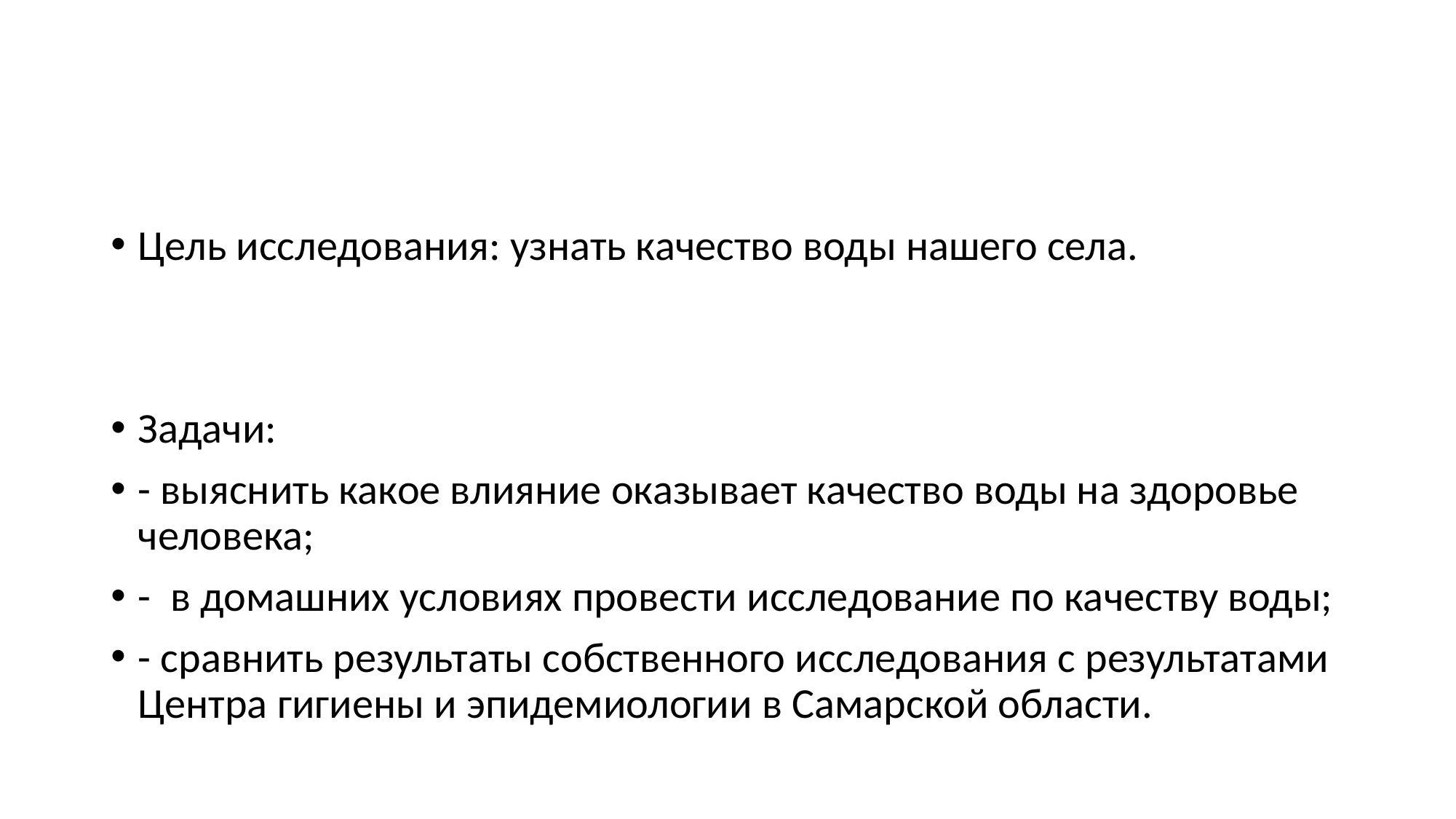

#
Цель исследования: узнать качество воды нашего села.

Задачи:
- выяснить какое влияние оказывает качество воды на здоровье человека;
-  в домашних условиях провести исследование по качеству воды;
- сравнить результаты собственного исследования с результатами  Центра гигиены и эпидемиологии в Самарской области.